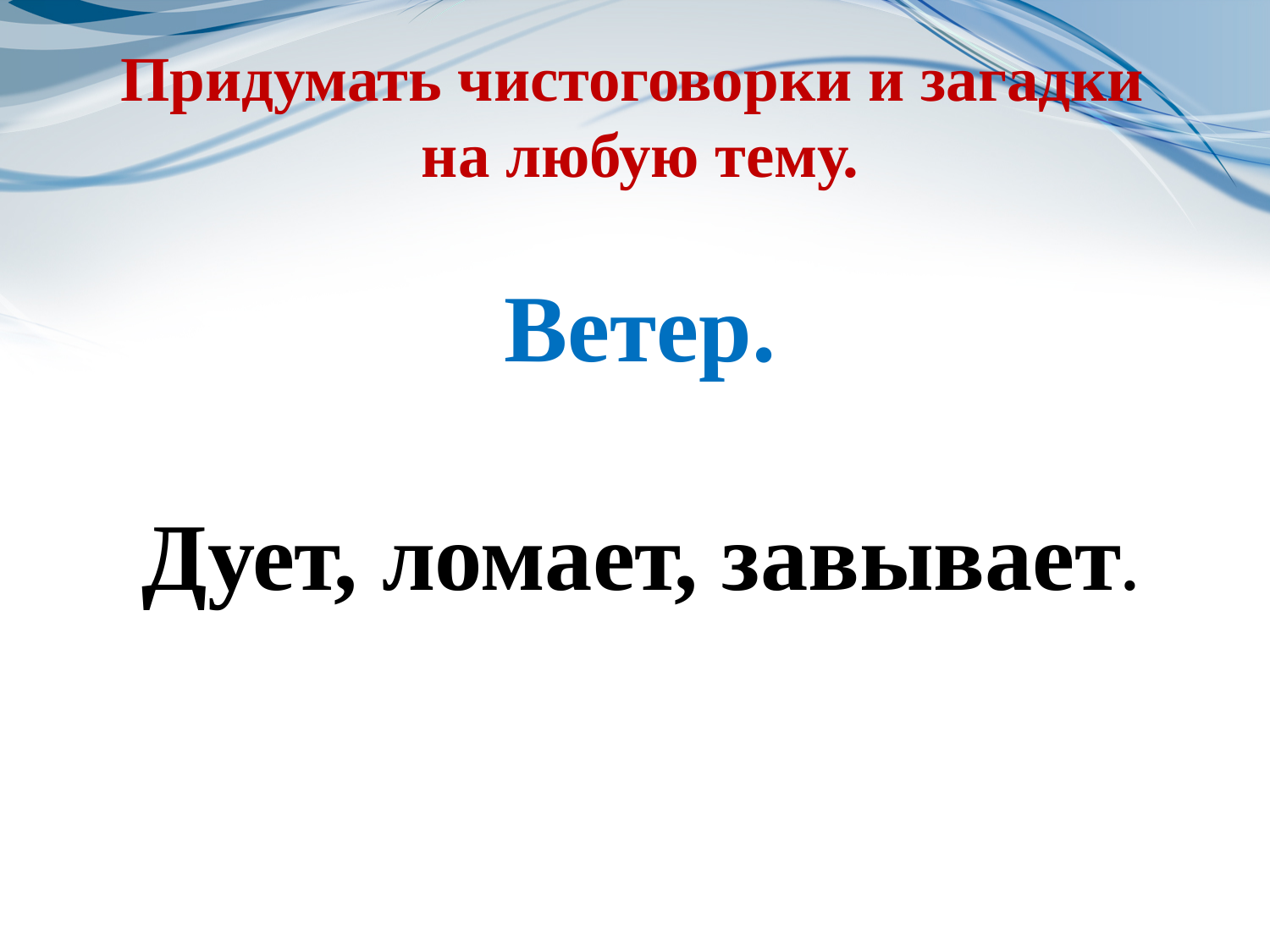

Придумать чистоговорки и загадки
на любую тему.

Ветер.

Дует, ломает, завывает.